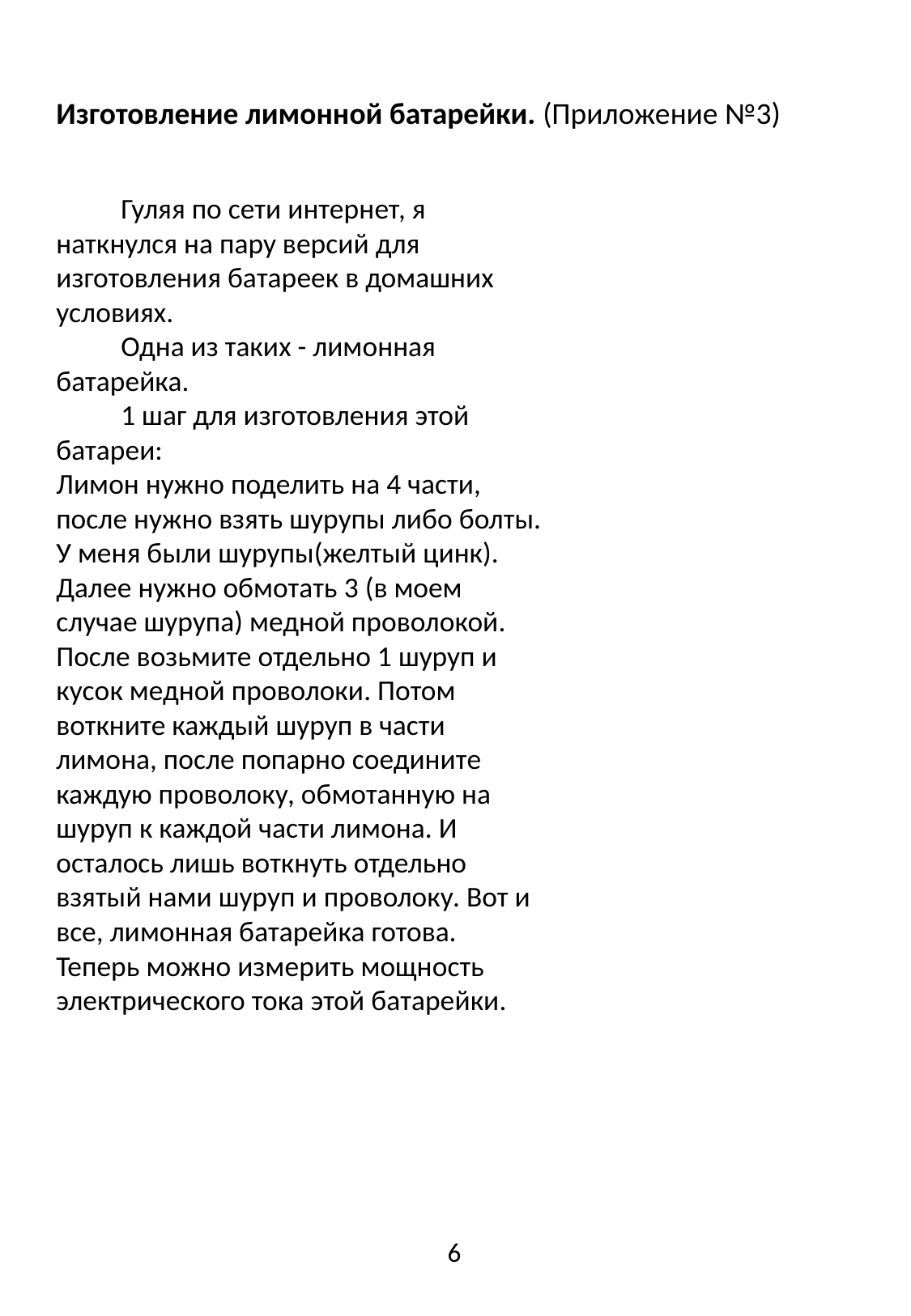

Изготовление лимонной батарейки. (Приложение №3)
          Гуляя по сети интернет, я наткнулся на пару версий для изготовления батареек в домашних условиях.
          Одна из таких - лимонная батарейка.
          1 шаг для изготовления этой батареи:
Лимон нужно поделить на 4 части, после нужно взять шурупы либо болты. У меня были шурупы(желтый цинк).
Далее нужно обмотать 3 (в моем случае шурупа) медной проволокой. После возьмите отдельно 1 шуруп и кусок медной проволоки. Потом воткните каждый шуруп в части лимона, после попарно соедините каждую проволоку, обмотанную на шуруп к каждой части лимона. И осталось лишь воткнуть отдельно взятый нами шуруп и проволоку. Вот и все, лимонная батарейка готова. Теперь можно измерить мощность электрического тока этой батарейки.
6